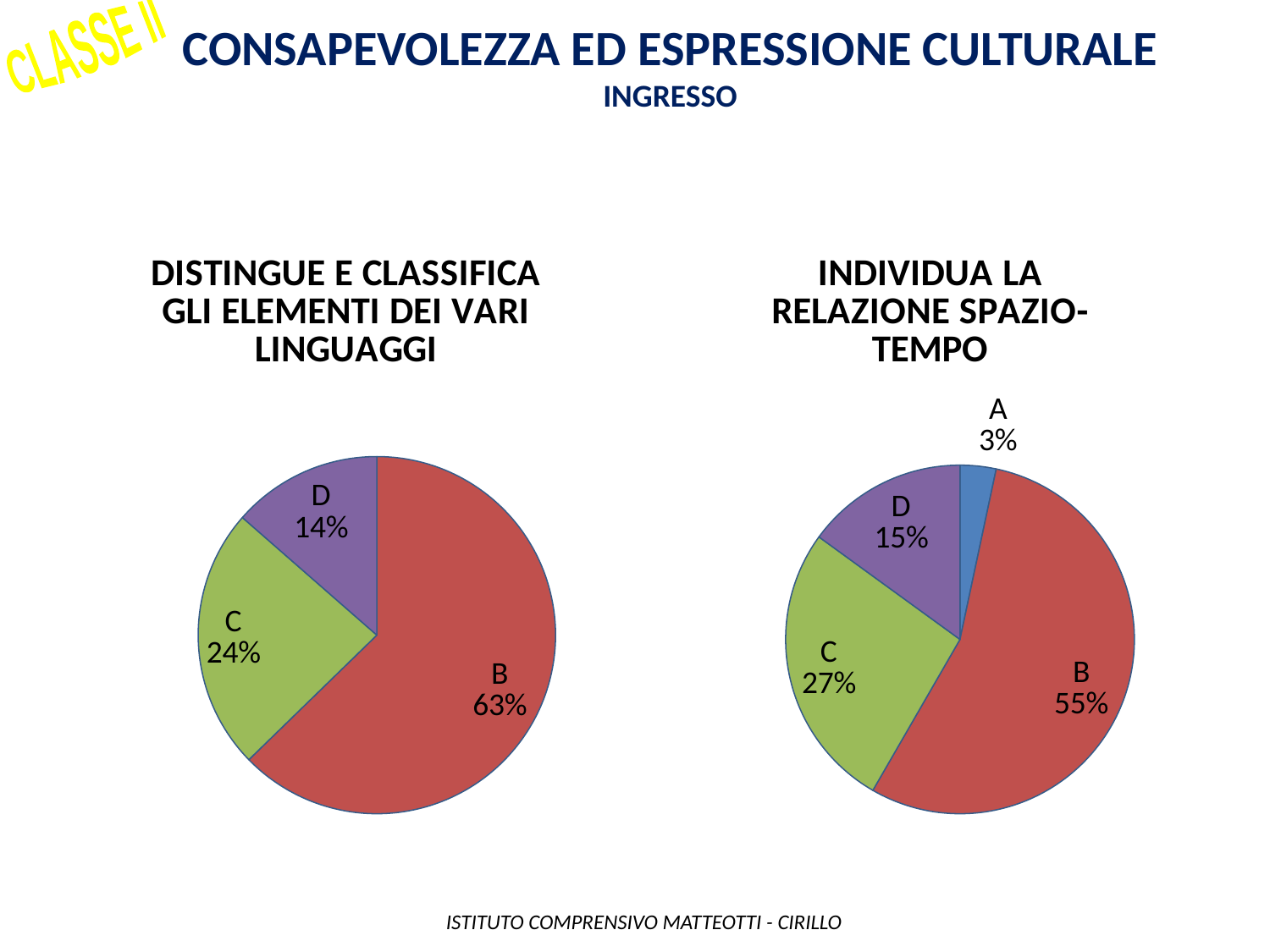

Consapevolezza ed espressione culturale
INGRESSO
CLASSE II

### Chart: DISTINGUE E CLASSIFICA GLI ELEMENTI DEI VARI LINGUAGGI

| Category |  |
|---|---|
| A | 0.0 |
| B | 37.0 |
| C | 14.0 |
| D | 8.0 |

### Chart: INDIVIDUA LA RELAZIONE SPAZIO-TEMPO

| Category |  |
|---|---|
| A | 2.0 |
| B | 33.0 |
| C | 16.0 |
| D | 9.0 |
 ISTITUTO COMPRENSIVO MATTEOTTI - CIRILLO